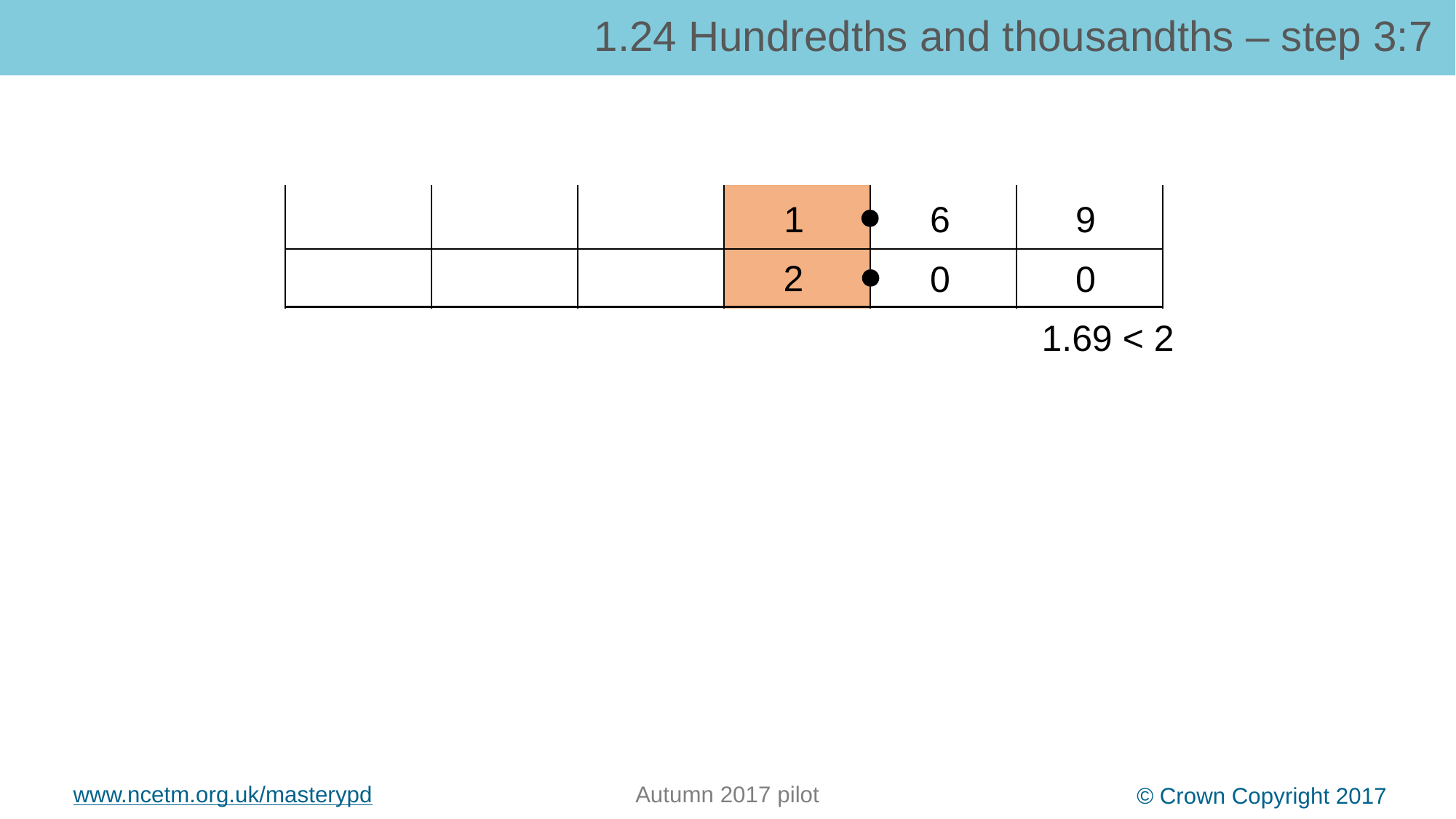

1.24 Hundredths and thousandths – step 3:7

|  |  |  |  |  |  |
| --- | --- | --- | --- | --- | --- |
|  |  |  |  |  |  |
| 1,000s | 100s | 10s | 1s | 0.1s | 0.01s |
| --- | --- | --- | --- | --- | --- |
|  |  |  |  |  |  |
1
9
6

2
0
0

1.69 < 2